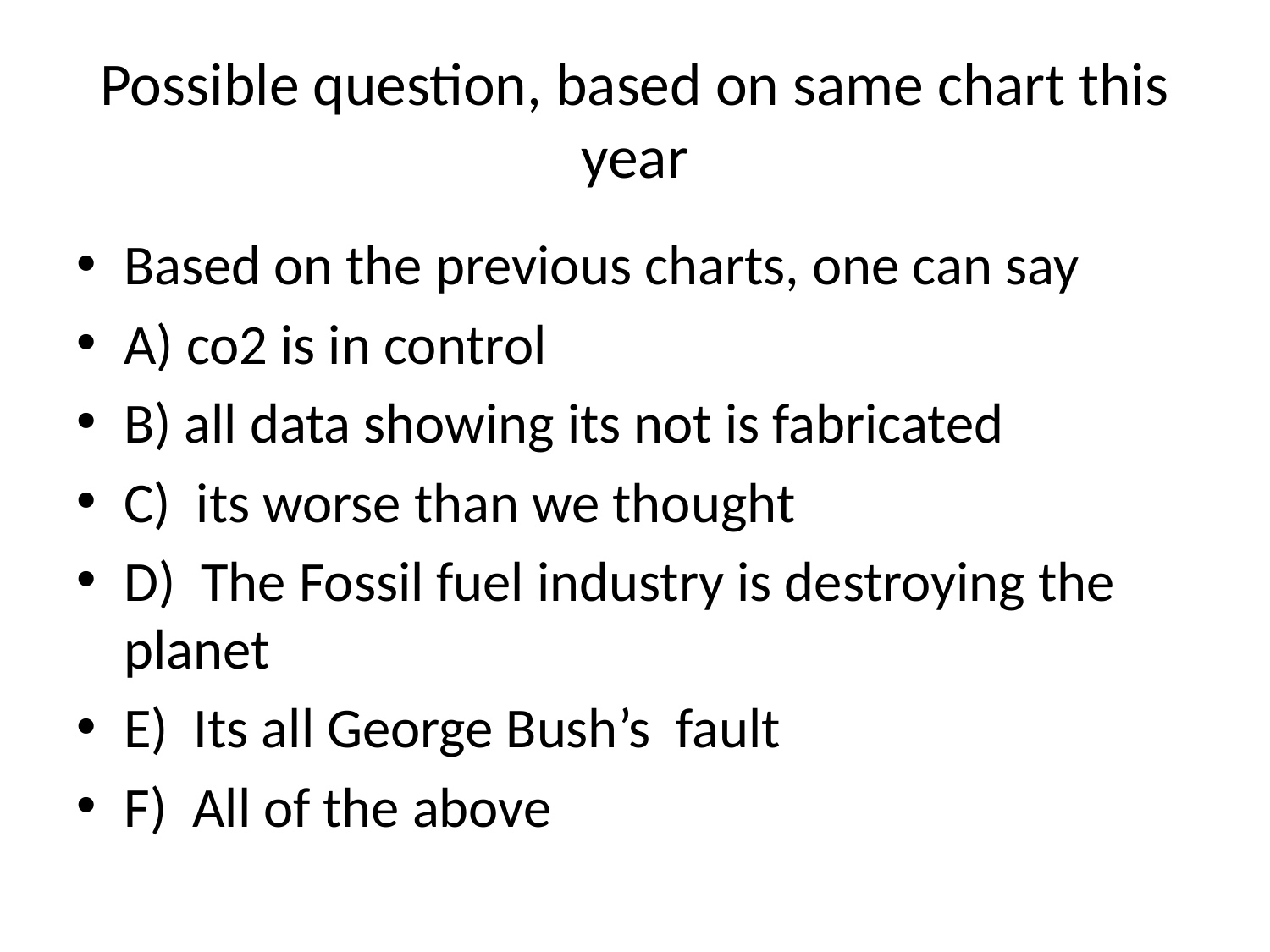

# Possible question, based on same chart this year
Based on the previous charts, one can say
A) co2 is in control
B) all data showing its not is fabricated
C)  its worse than we thought
D)  The Fossil fuel industry is destroying the planet
E)  Its all George Bush’s  fault
F)  All of the above